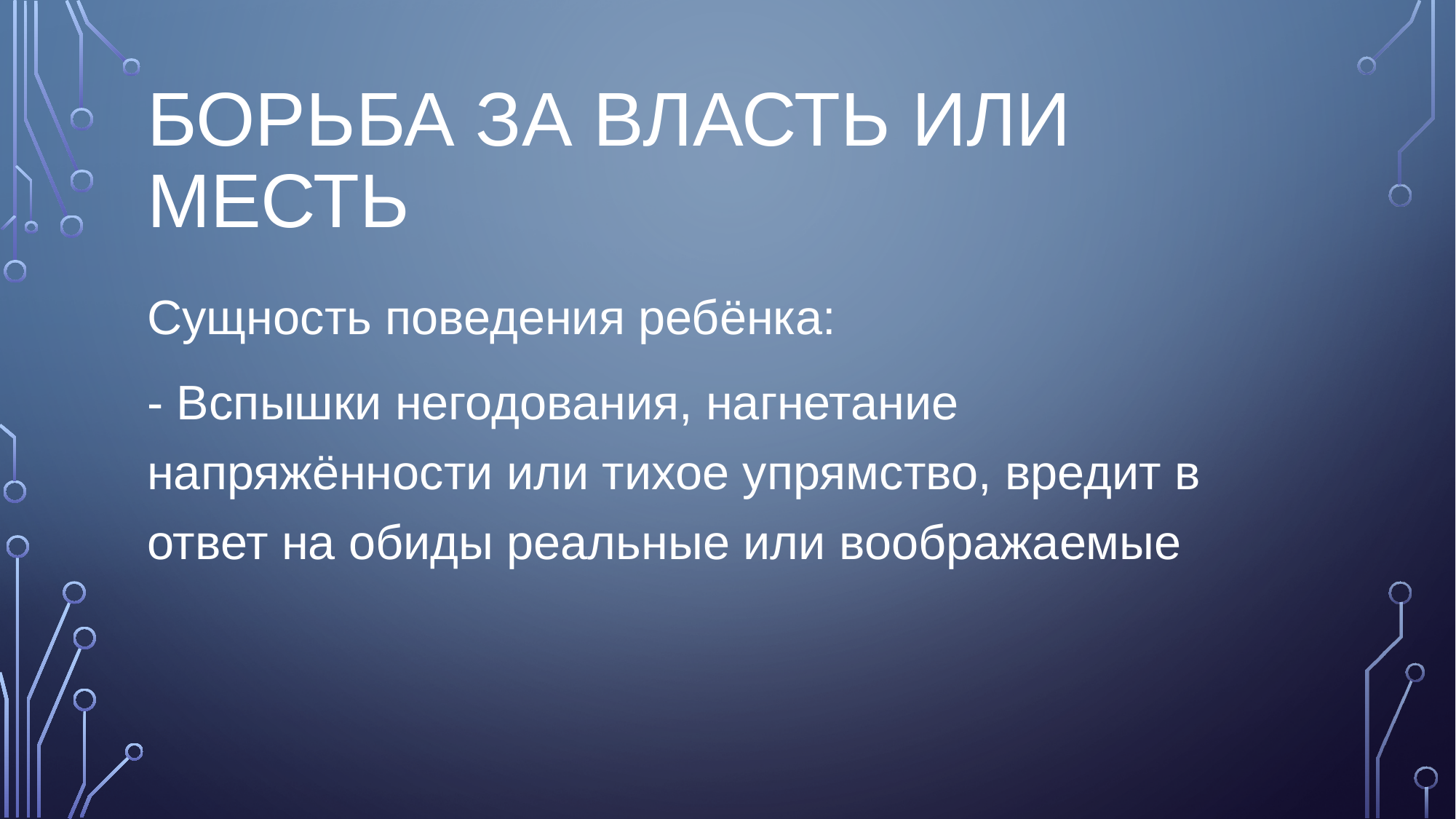

# Борьба за власть или месть
Сущность поведения ребёнка:
- Вспышки негодования, нагнетание напряжённости или тихое упрямство, вредит в ответ на обиды реальные или воображаемые